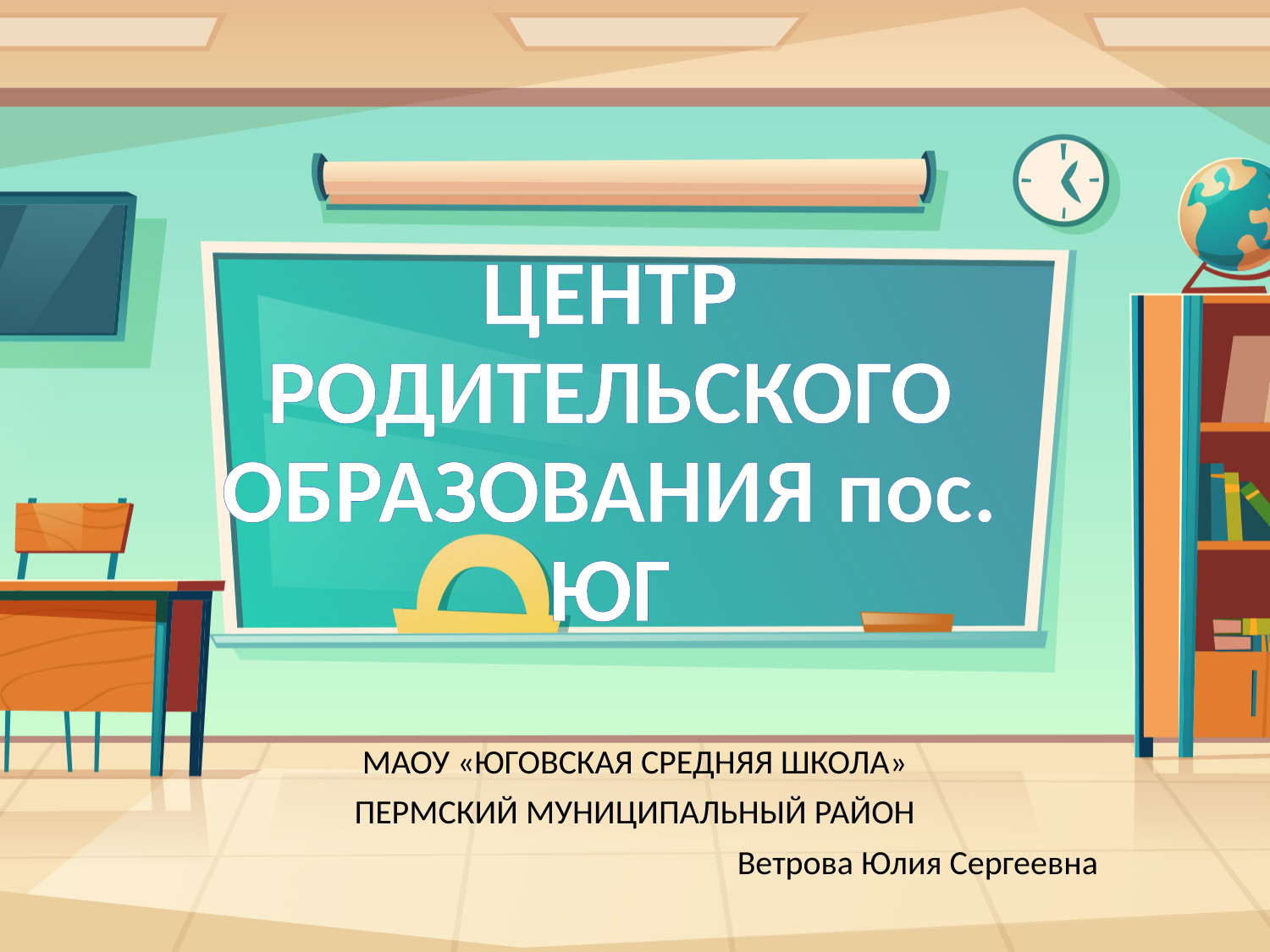

# ЦЕНТР РОДИТЕЛЬСКОГО ОБРАЗОВАНИЯ пос. ЮГ

МАОУ «ЮГОВСКАЯ СРЕДНЯЯ ШКОЛА»
ПЕРМСКИЙ МУНИЦИПАЛЬНЫЙ РАЙОН
Ветрова Юлия Сергеевна